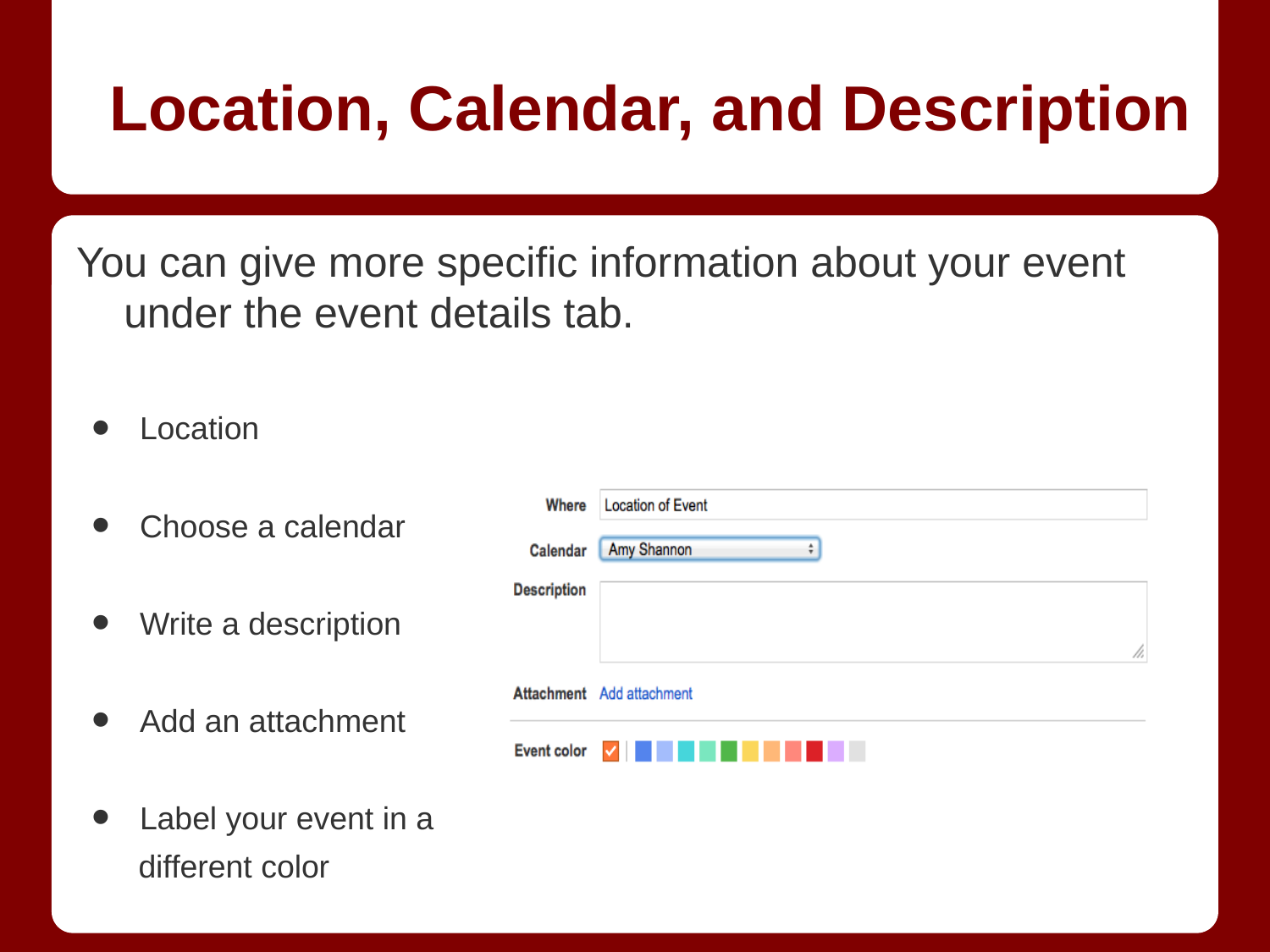

# Location, Calendar, and Description
You can give more specific information about your event under the event details tab.

Location

Choose a calendar

Write a description

Add an attachment

Label your event in a
       different color